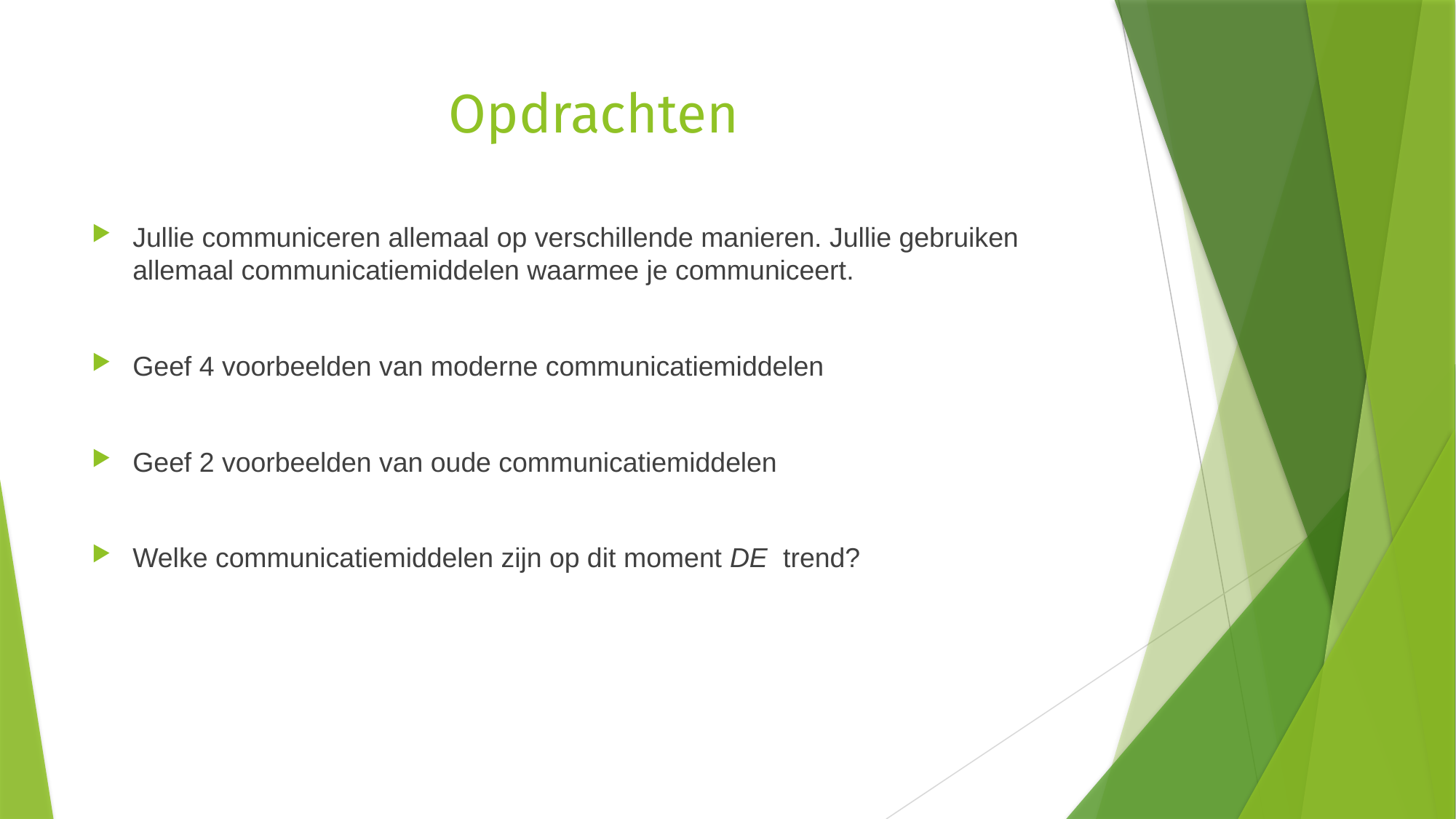

# Opdrachten
Jullie communiceren allemaal op verschillende manieren. Jullie gebruiken allemaal communicatiemiddelen waarmee je communiceert.

Geef 4 voorbeelden van moderne communicatiemiddelen

Geef 2 voorbeelden van oude communicatiemiddelen

Welke communicatiemiddelen zijn op dit moment DE  trend?